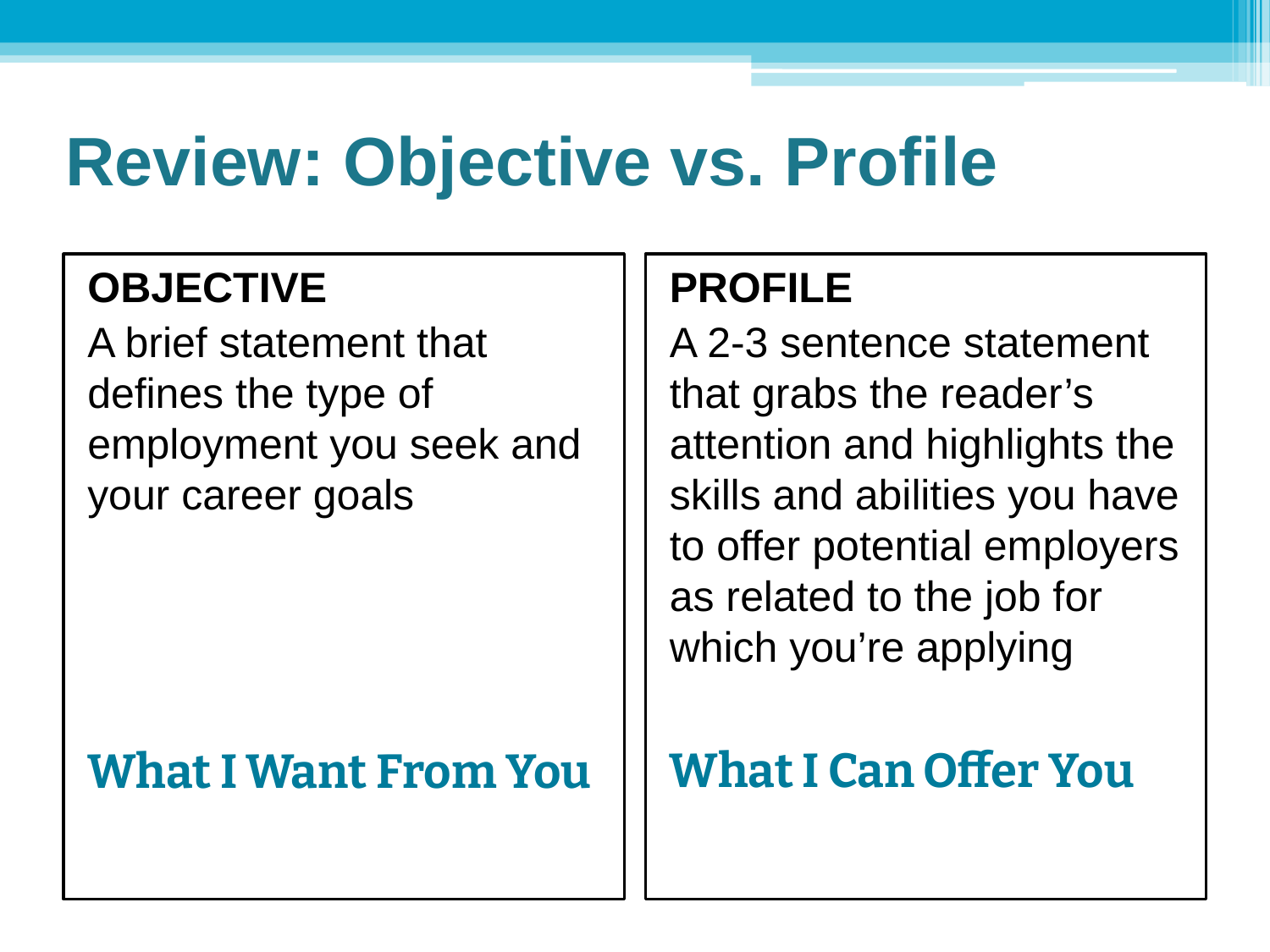

# Review: Objective vs. Profile
OBJECTIVE
A brief statement that defines the type of employment you seek and your career goals

What I Want From You

PROFILE
A 2-3 sentence statement that grabs the reader’s attention and highlights the skills and abilities you have to offer potential employers as related to the job for which you’re applying

What I Can Offer You